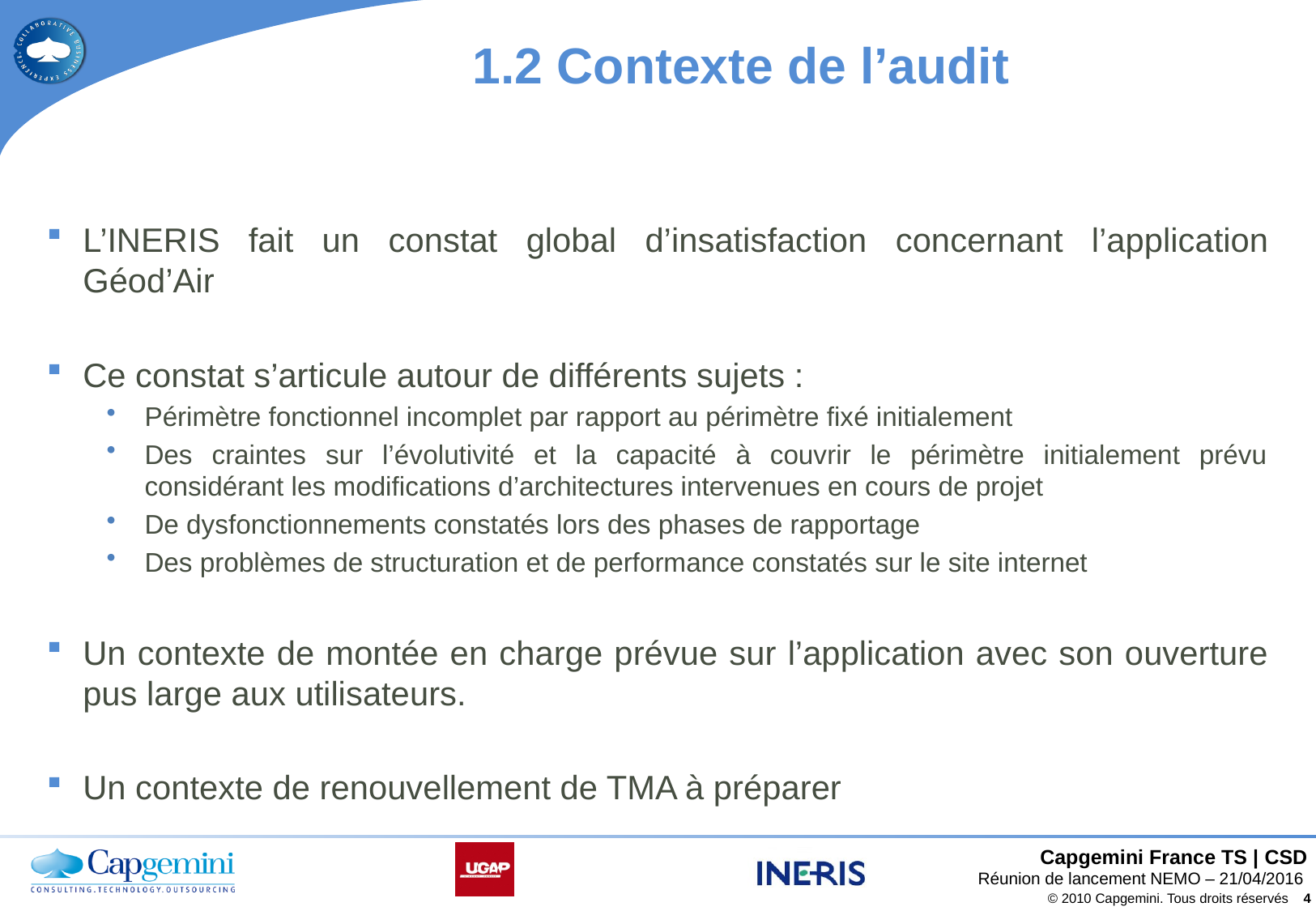

# 1.2 Contexte de l’audit
L’INERIS fait un constat global d’insatisfaction concernant l’application Géod’Air

Ce constat s’articule autour de différents sujets :
Périmètre fonctionnel incomplet par rapport au périmètre fixé initialement
Des craintes sur l’évolutivité et la capacité à couvrir le périmètre initialement prévu considérant les modifications d’architectures intervenues en cours de projet
De dysfonctionnements constatés lors des phases de rapportage
Des problèmes de structuration et de performance constatés sur le site internet

Un contexte de montée en charge prévue sur l’application avec son ouverture pus large aux utilisateurs.

Un contexte de renouvellement de TMA à préparer

Réunion de lancement NEMO – 21/04/2016
© 2010 Capgemini. Tous droits réservés
4